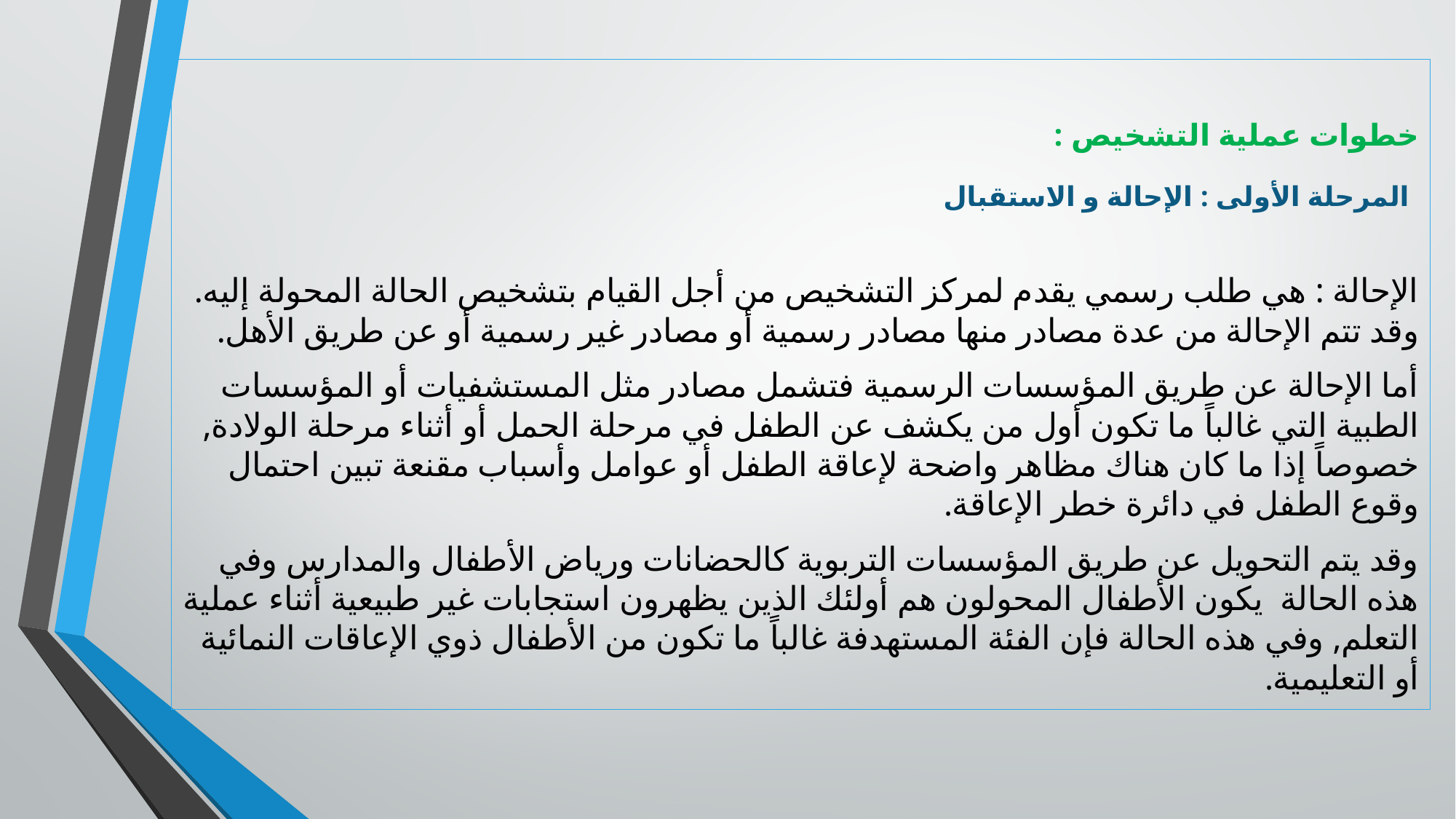

خطوات عملية التشخيص :

الإحالة : هي طلب رسمي يقدم لمركز التشخيص من أجل القيام بتشخيص الحالة المحولة إليه. وقد تتم الإحالة من عدة مصادر منها مصادر رسمية أو مصادر غير رسمية أو عن طريق الأهل.
أما الإحالة عن طريق المؤسسات الرسمية فتشمل مصادر مثل المستشفيات أو المؤسسات الطبية التي غالباً ما تكون أول من يكشف عن الطفل في مرحلة الحمل أو أثناء مرحلة الولادة, خصوصاً إذا ما كان هناك مظاهر واضحة لإعاقة الطفل أو عوامل وأسباب مقنعة تبين احتمال وقوع الطفل في دائرة خطر الإعاقة.
وقد يتم التحويل عن طريق المؤسسات التربوية كالحضانات ورياض الأطفال والمدارس وفي هذه الحالة  يكون الأطفال المحولون هم أولئك الذين يظهرون استجابات غير طبيعية أثناء عملية التعلم, وفي هذه الحالة فإن الفئة المستهدفة غالباً ما تكون من الأطفال ذوي الإعاقات النمائية أو التعليمية.

# المرحلة الأولى : الإحالة و الاستقبال